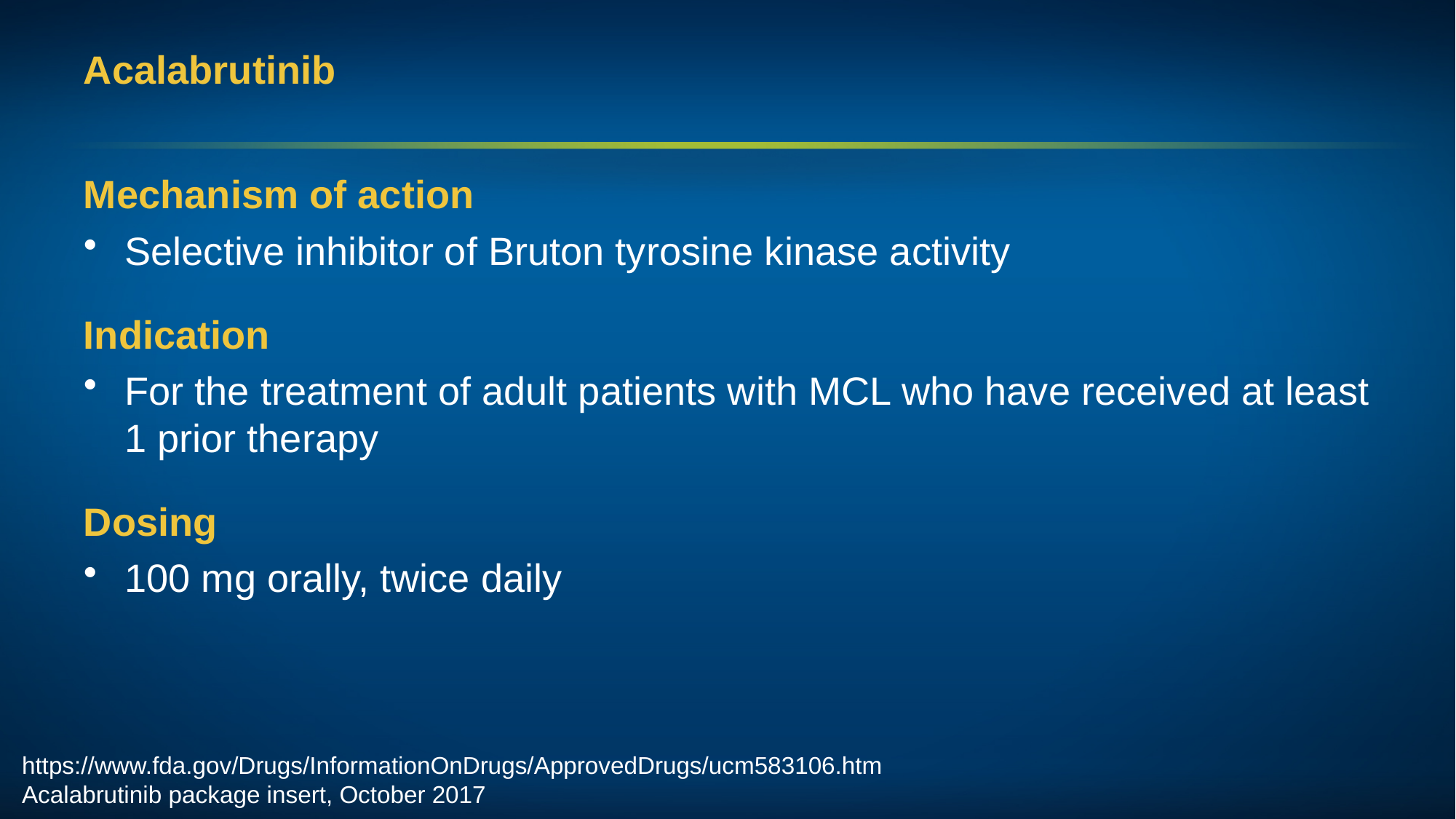

# Acalabrutinib
Mechanism of action
Selective inhibitor of Bruton tyrosine kinase activity
Indication
For the treatment of adult patients with MCL who have received at least 1 prior therapy
Dosing
100 mg orally, twice daily
https://www.fda.gov/Drugs/InformationOnDrugs/ApprovedDrugs/ucm583106.htm
Acalabrutinib package insert, October 2017